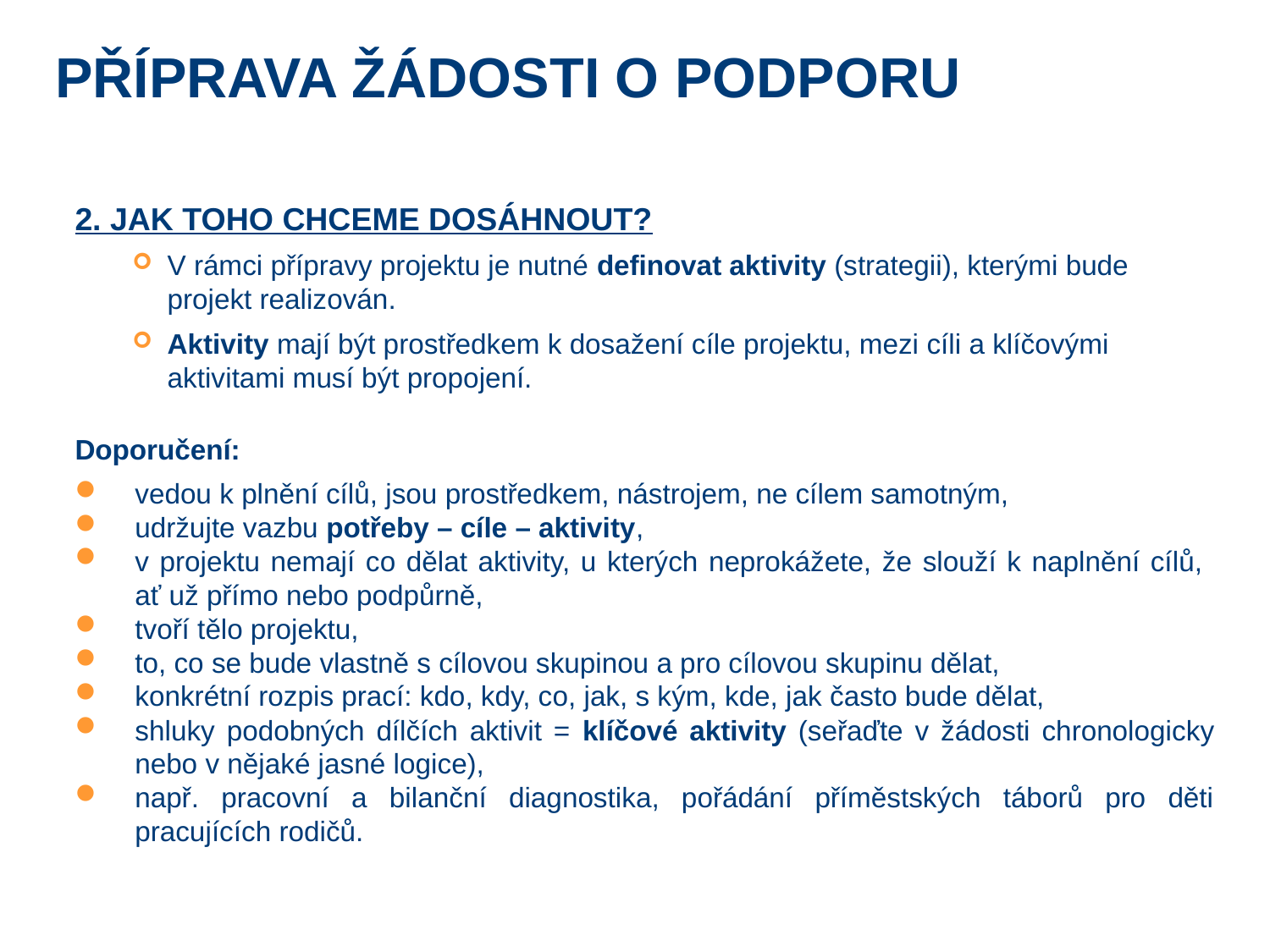

# Příprava žádosti o podporu
2. Jak toho chceme dosáhnout?
V rámci přípravy projektu je nutné definovat aktivity (strategii), kterými bude projekt realizován.
Aktivity mají být prostředkem k dosažení cíle projektu, mezi cíli a klíčovými aktivitami musí být propojení.
Doporučení:
vedou k plnění cílů, jsou prostředkem, nástrojem, ne cílem samotným,
udržujte vazbu potřeby – cíle – aktivity,
v projektu nemají co dělat aktivity, u kterých neprokážete, že slouží k naplnění cílů,
ať už přímo nebo podpůrně,
tvoří tělo projektu,
to, co se bude vlastně s cílovou skupinou a pro cílovou skupinu dělat,
konkrétní rozpis prací: kdo, kdy, co, jak, s kým, kde, jak často bude dělat,
shluky podobných dílčích aktivit = klíčové aktivity (seřaďte v žádosti chronologicky nebo v nějaké jasné logice),
např. pracovní a bilanční diagnostika, pořádání příměstských táborů pro děti pracujících rodičů.

5